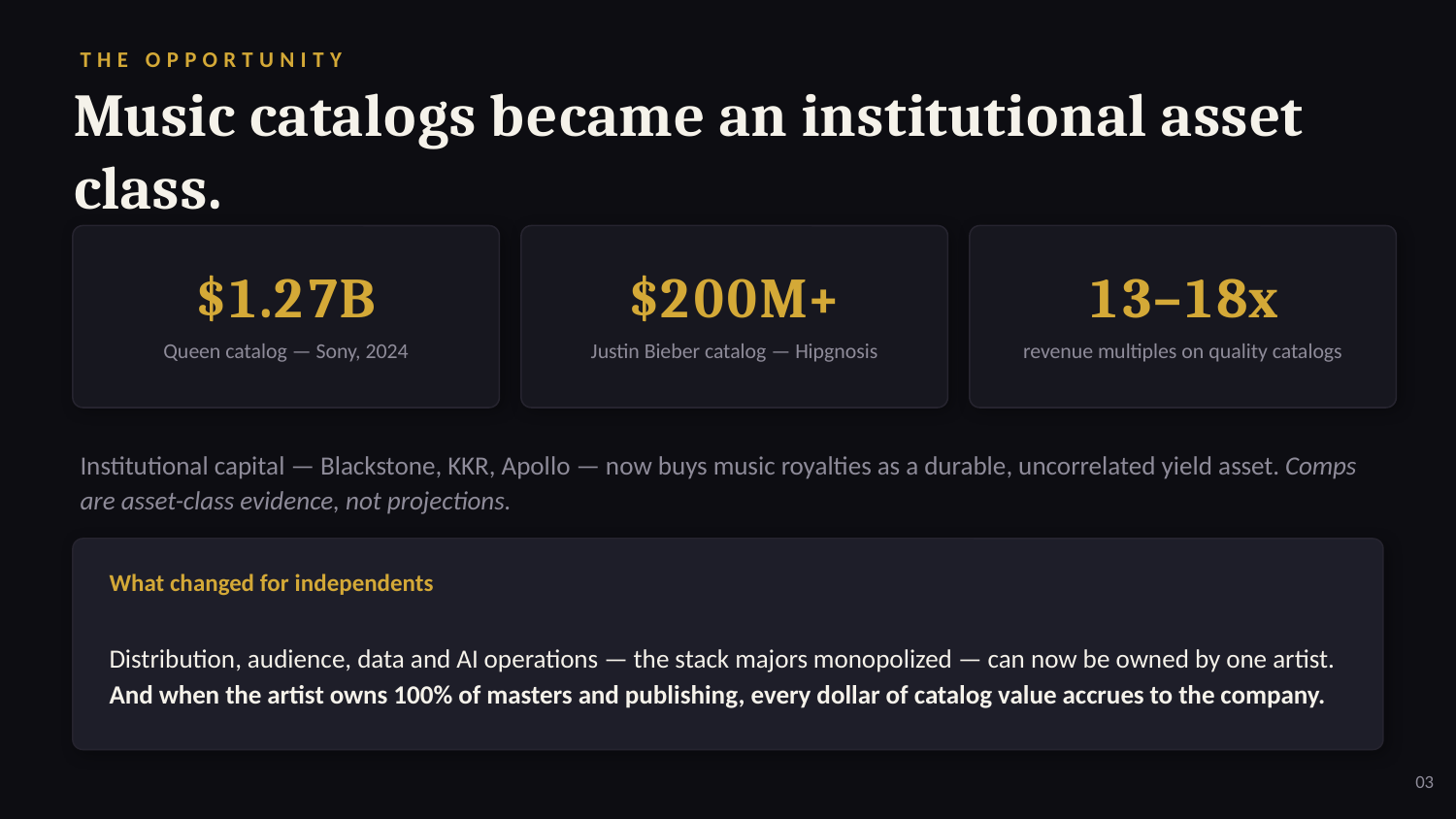

THE OPPORTUNITY
Music catalogs became an institutional asset class.

$1.27B
$200M+
13–18x
Queen catalog — Sony, 2024
Justin Bieber catalog — Hipgnosis
revenue multiples on quality catalogs
Institutional capital — Blackstone, KKR, Apollo — now buys music royalties as a durable, uncorrelated yield asset. Comps are asset-class evidence, not projections.

What changed for independents
Distribution, audience, data and AI operations — the stack majors monopolized — can now be owned by one artist. And when the artist owns 100% of masters and publishing, every dollar of catalog value accrues to the company.
03